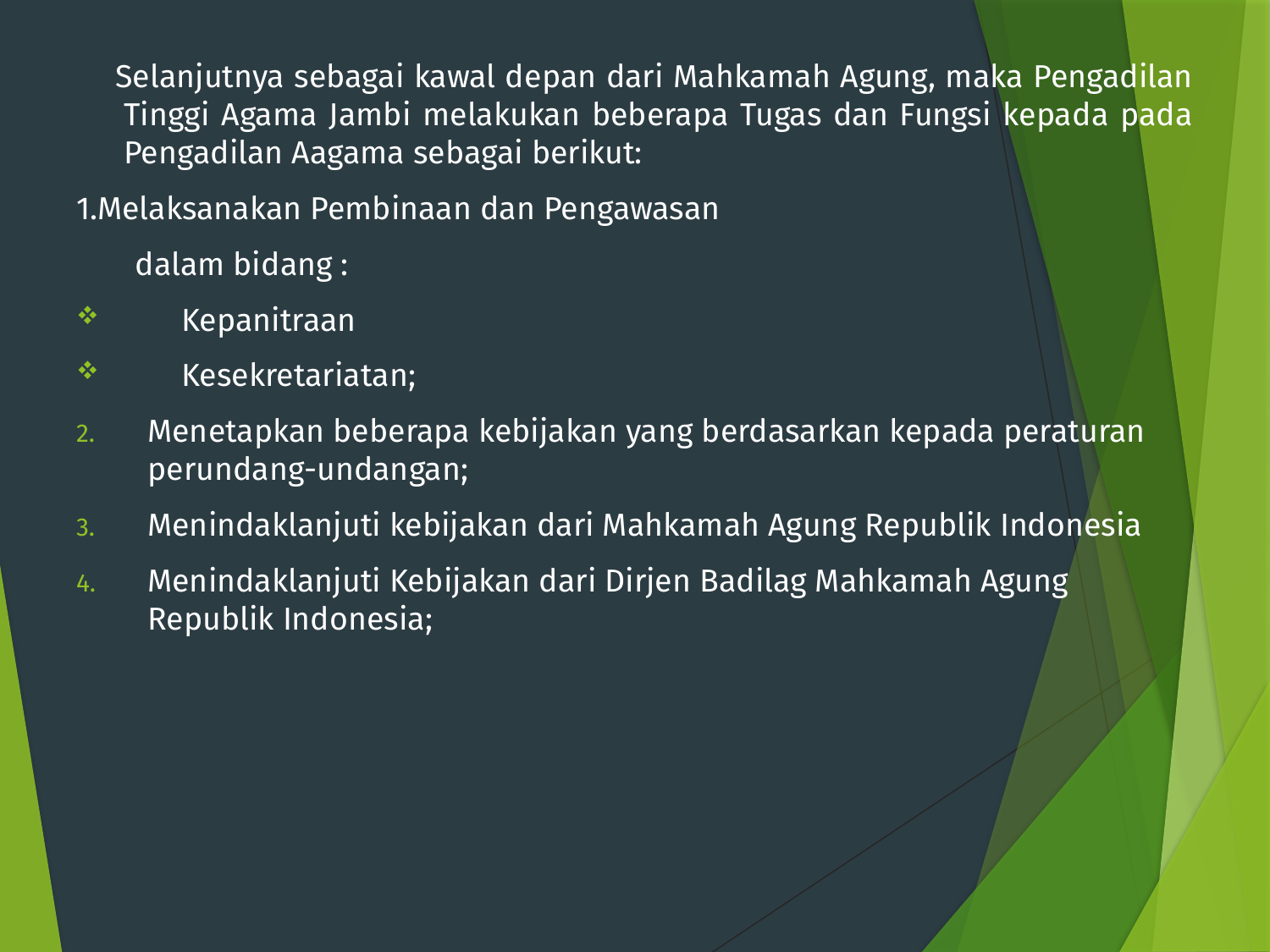

Selanjutnya sebagai kawal depan dari Mahkamah Agung, maka Pengadilan Tinggi Agama Jambi melakukan beberapa Tugas dan Fungsi kepada pada Pengadilan Aagama sebagai berikut:
1.Melaksanakan Pembinaan dan Pengawasan
       dalam bidang :
    Kepanitraan
    Kesekretariatan;
Menetapkan beberapa kebijakan yang berdasarkan kepada peraturan perundang-undangan;
Menindaklanjuti kebijakan dari Mahkamah Agung Republik Indonesia
Menindaklanjuti Kebijakan dari Dirjen Badilag Mahkamah Agung Republik Indonesia;